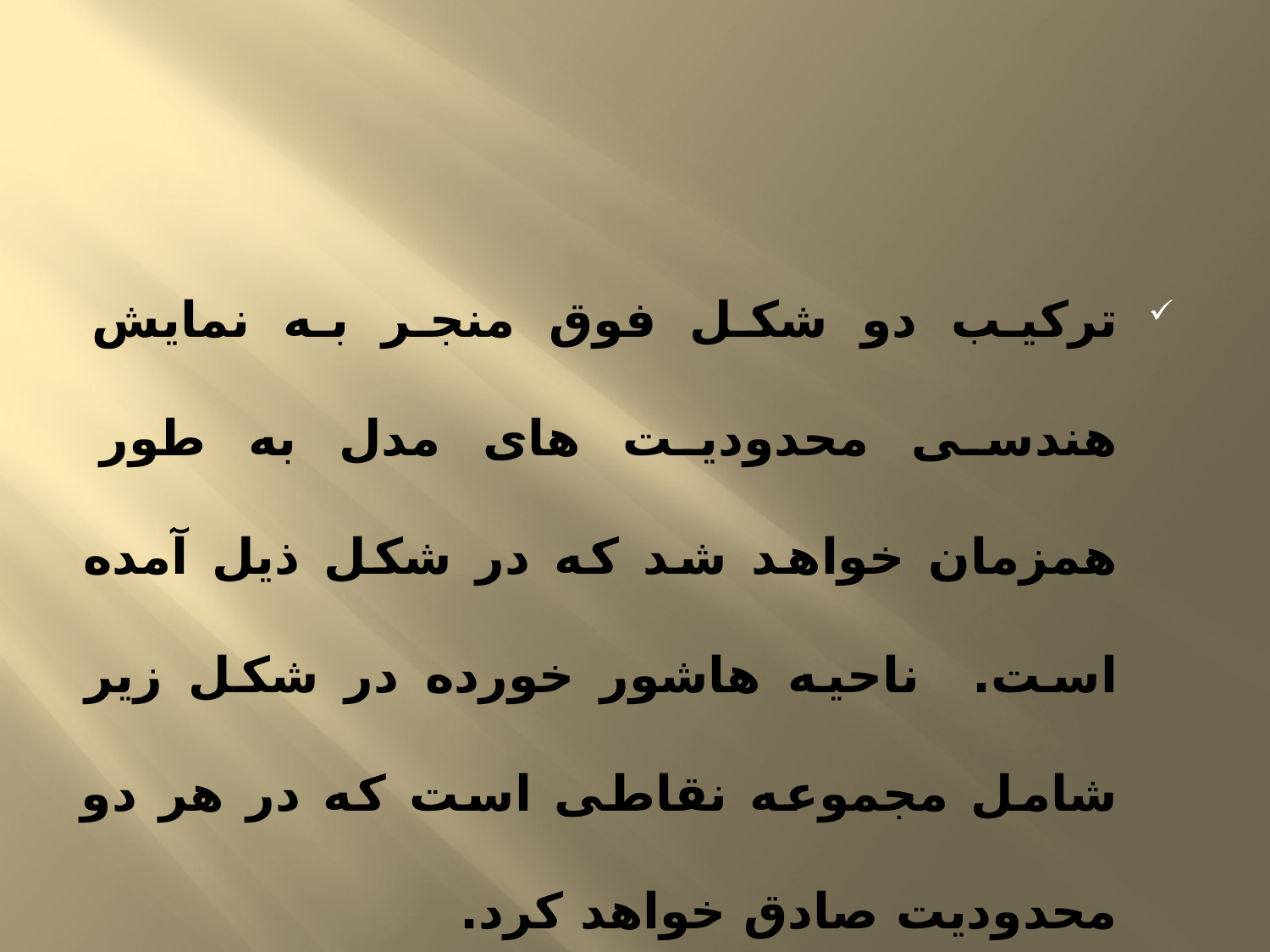

ترکیب دو شکل فوق منجر به نمایش هندسی محدودیت های مدل به طور همزمان خواهد شد که در شکل ذیل آمده است.  ناحیه هاشور خورده در شکل زیر شامل مجموعه نقاطی است که در هر دو محدودیت صادق خواهد کرد.